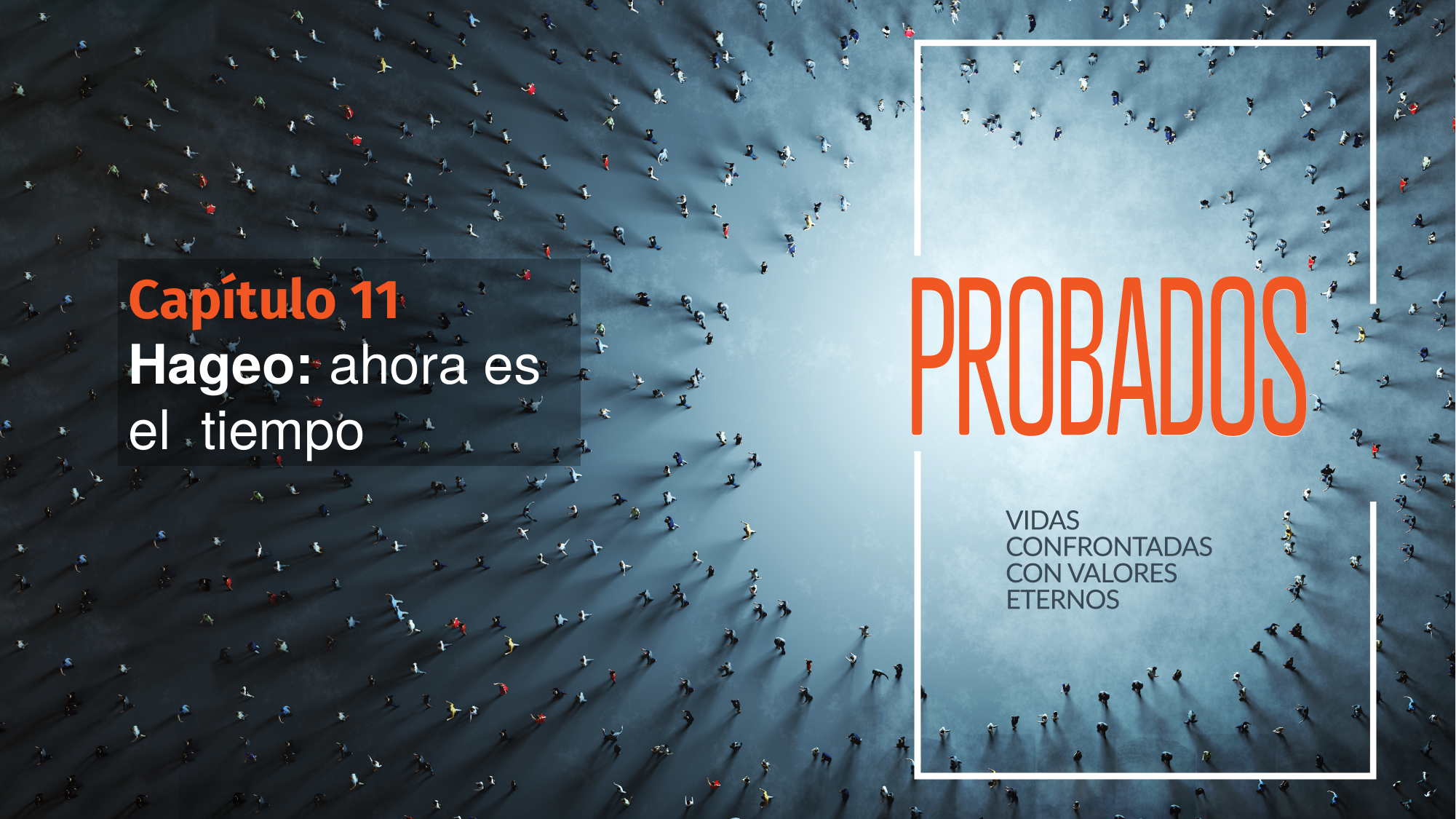

Capítulo 11
Hageo: ahora es el  tiempo